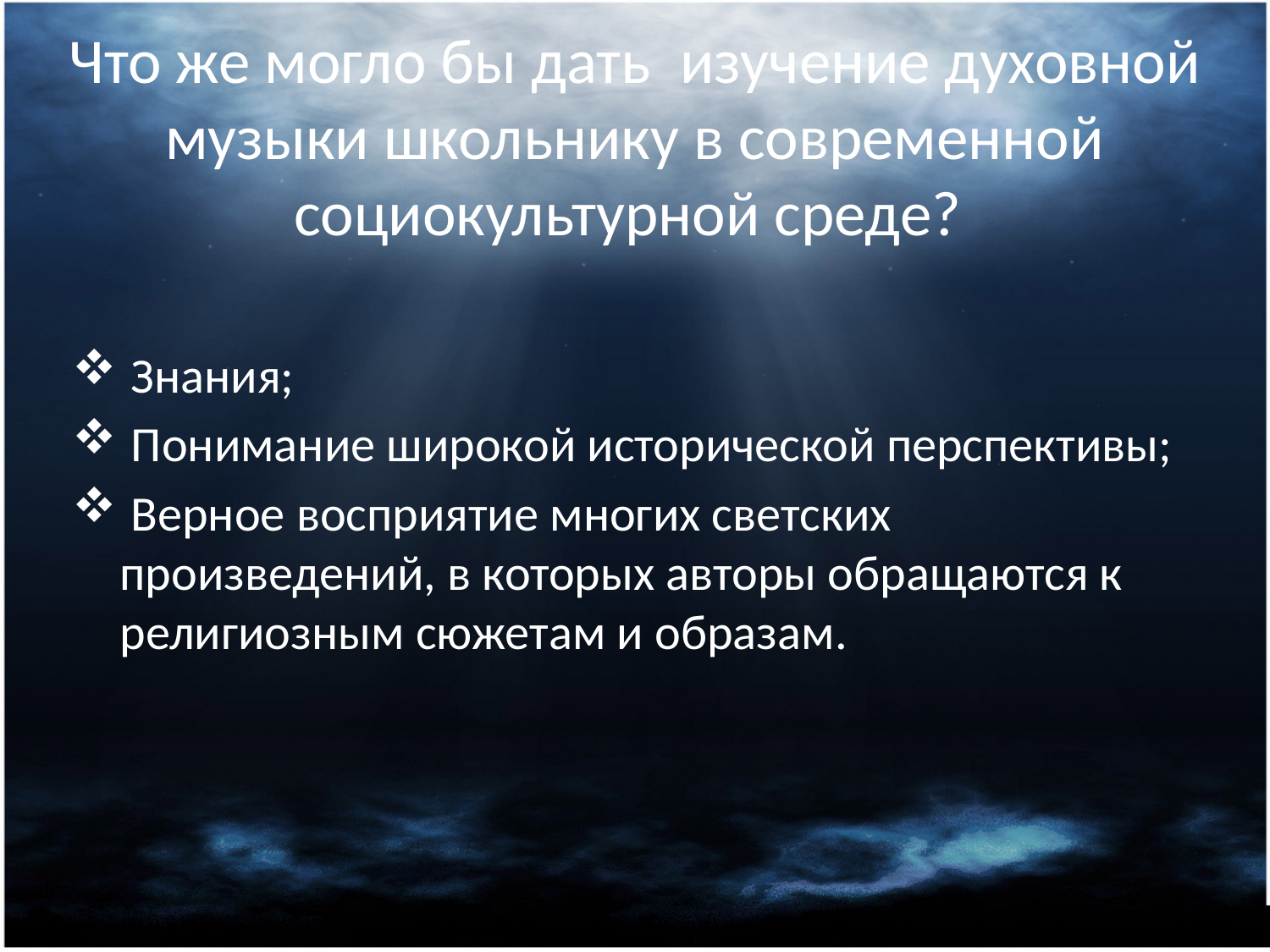

# Что же могло бы дать  изучение духовной музыки школьнику в современной социокультурной среде?
 Знания;
 Понимание широкой исторической перспективы;
 Верное восприятие многих светских произведений, в которых авторы обращаются к религиозным сюжетам и образам.